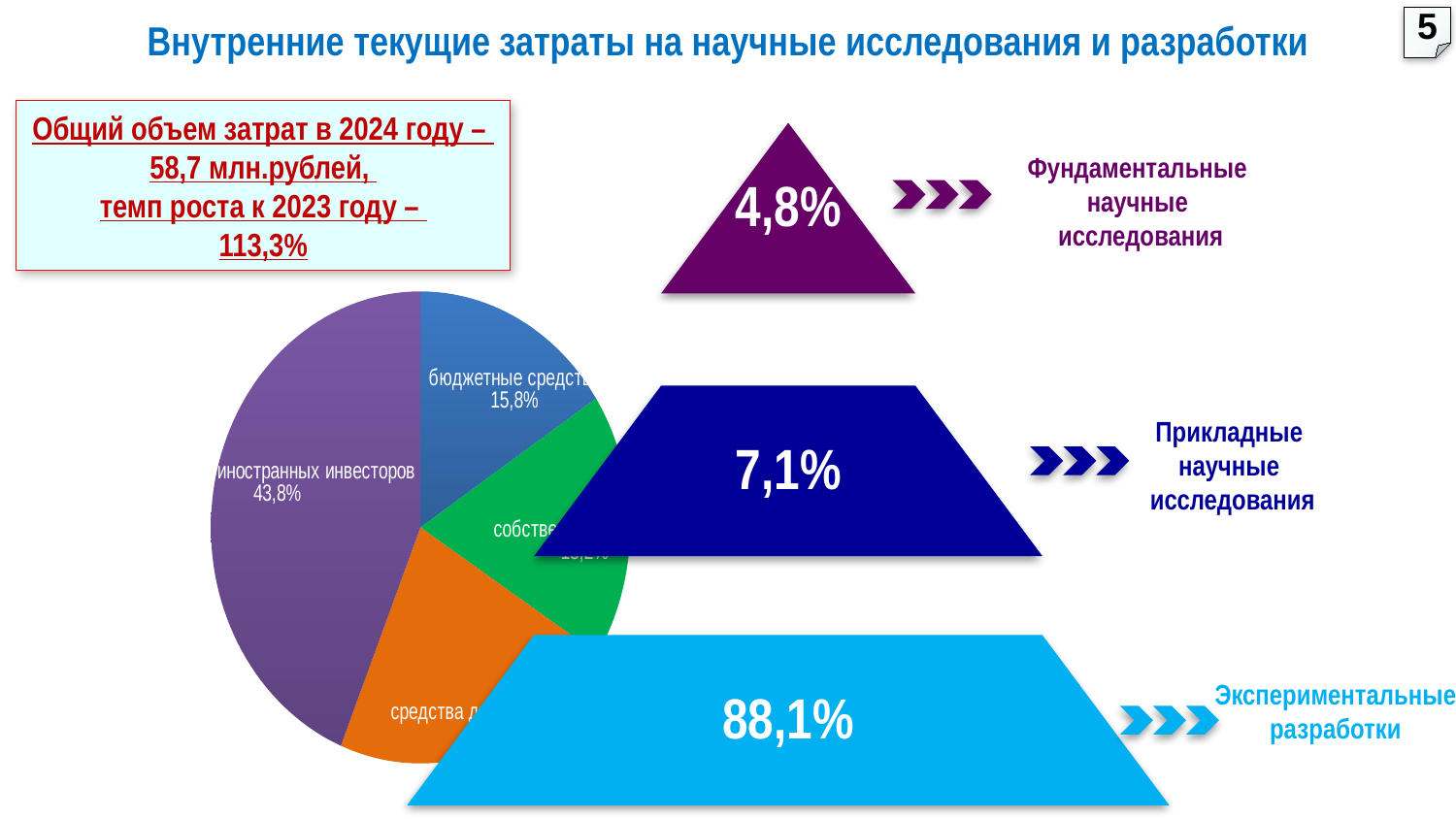

# Внутренние текущие затраты на научные исследования и разработки
5
Общий объем затрат в 2024 году –
58,7 млн.рублей,
темп роста к 2023 году –
113,3%
4,8%

Фундаментальные
научные
исследования

### Chart

| Category | Столбец1 |
|---|---|
| бюджетные средства | 15.8 |
| собственные средства | 18.2 |
| средства других организаций | 22.2 |
| средства иностранных инвесторов | 43.8 |

7,1%
Прикладные
научные
исследования

88,1%
Экспериментальные
разработки